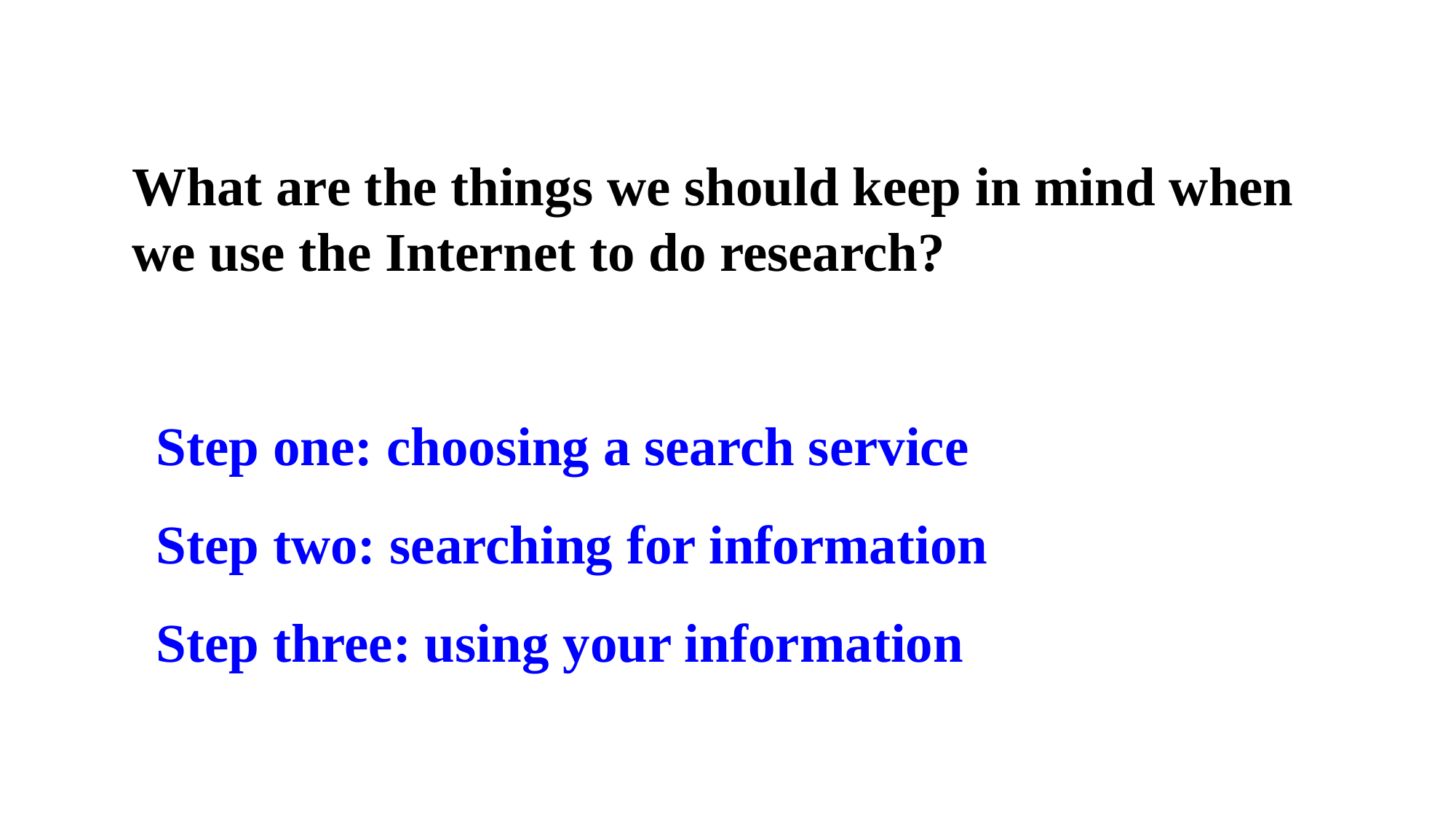

What are the things we should keep in mind when we use the Internet to do research?
Step one: choosing a search service
Step two: searching for information
Step three: using your information